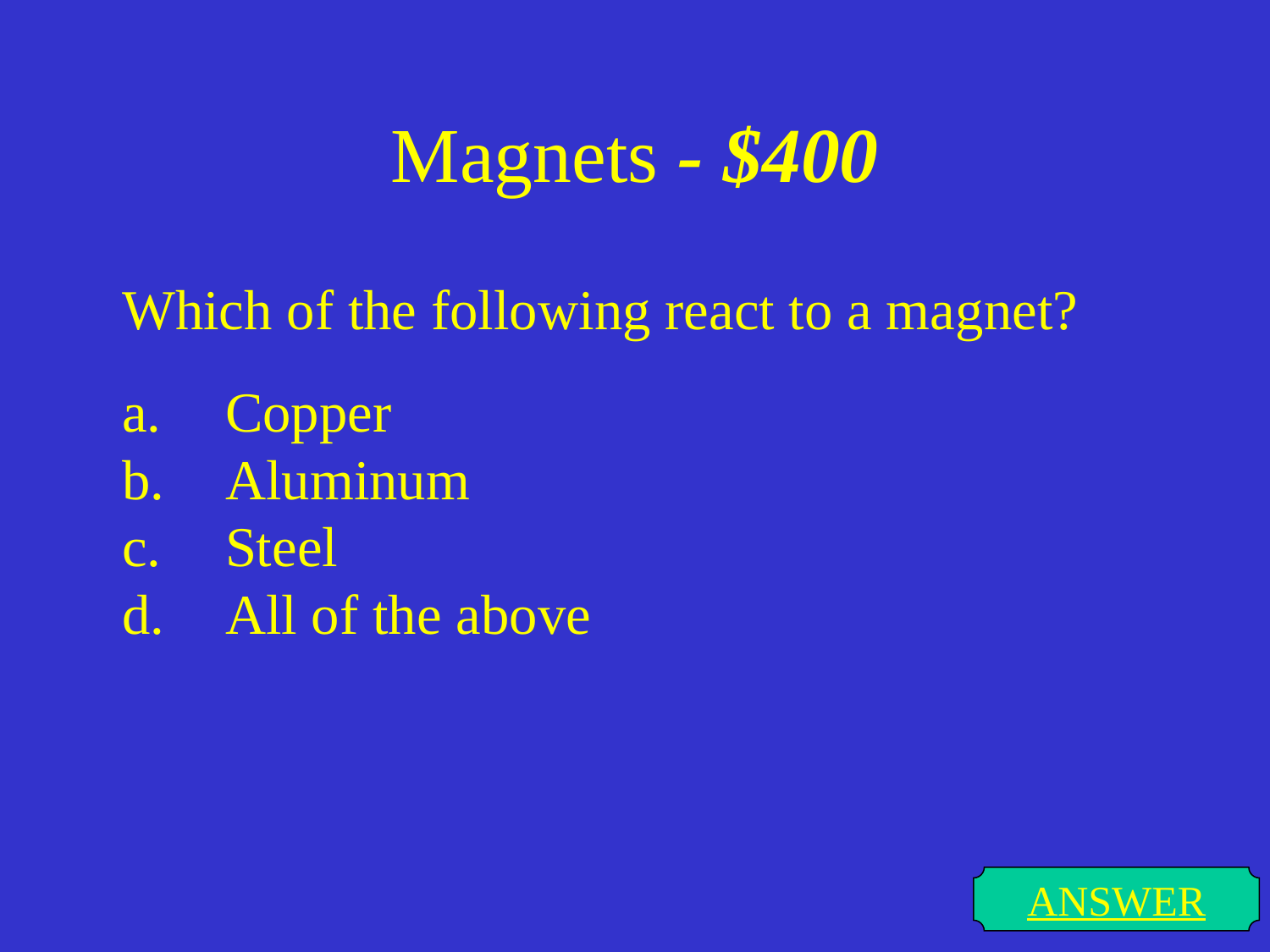

# Magnets - $400
Which of the following react to a magnet?

Copper
Aluminum
Steel
All of the above

ANSWER